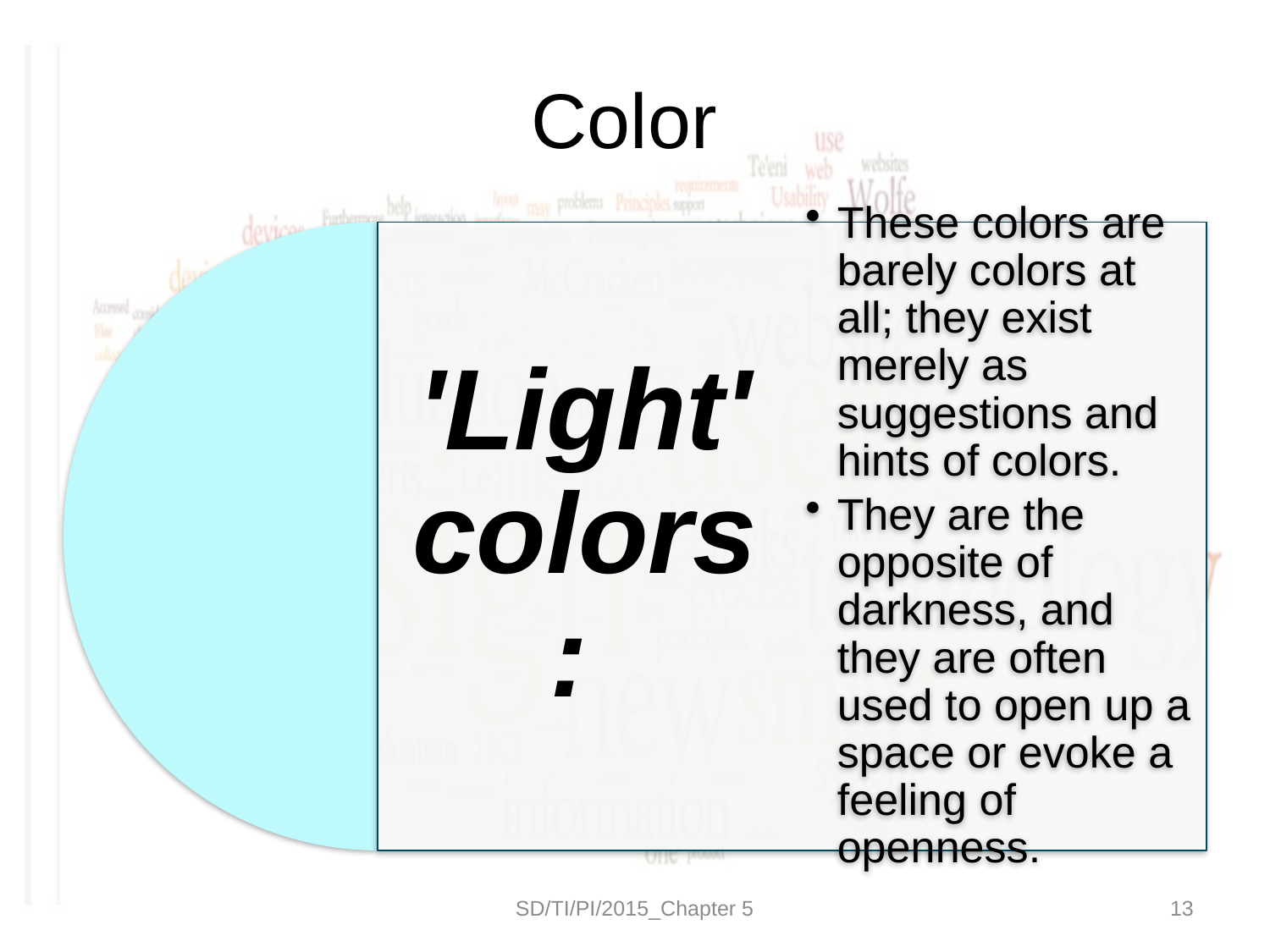

# Color
'Light' colors:
These colors are barely colors at all; they exist merely as suggestions and hints of colors.
They are the opposite of darkness, and they are often used to open up a space or evoke a feeling of openness.
SD/TI/PI/2015_Chapter 5
13